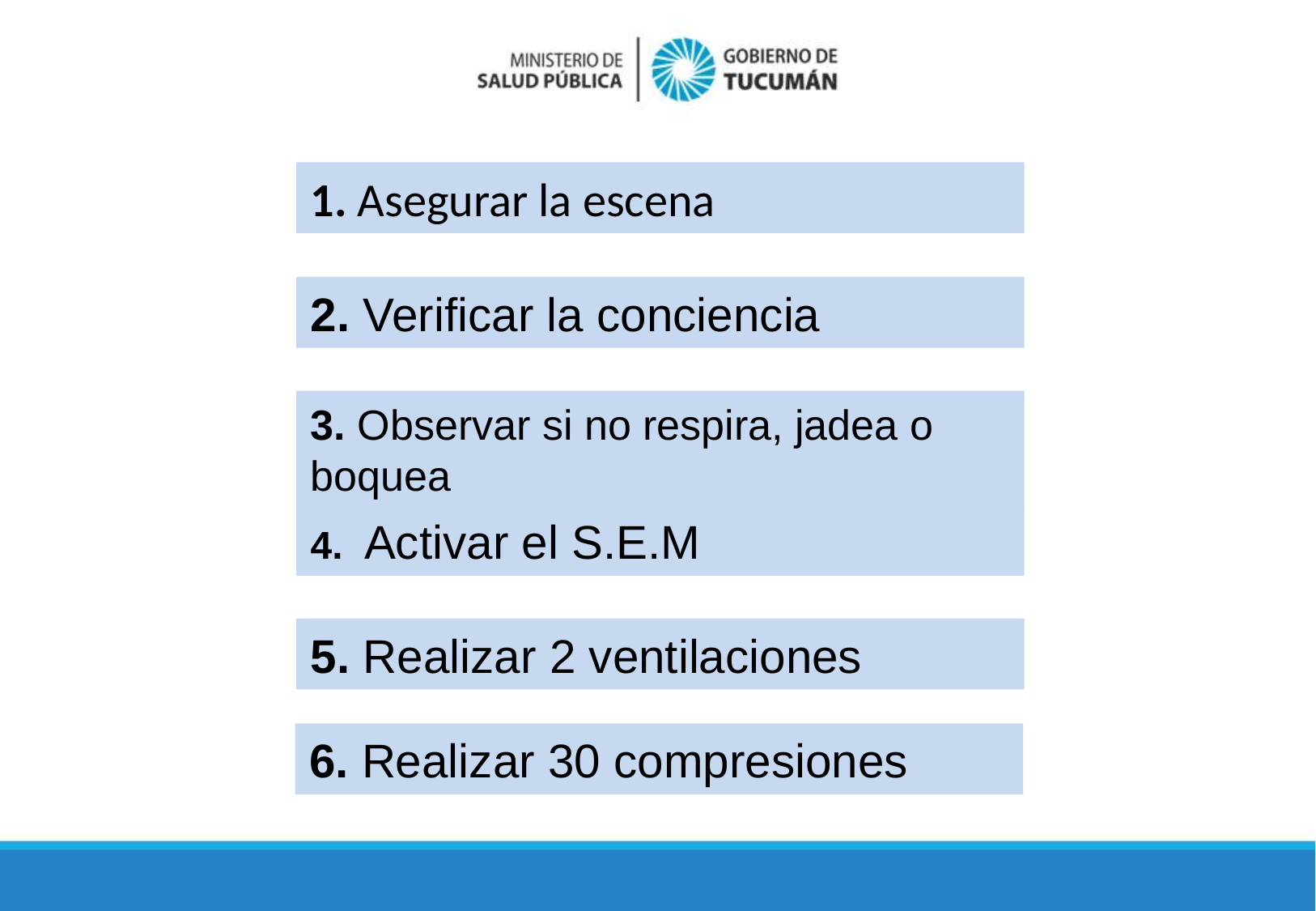

REANIMACION CARDIOPULMONAR
1. Asegurar la escena
2. Verificar la conciencia
3. Observar si no respira, jadea o boquea
4.  Activar el S.E.M
5. Realizar 2 ventilaciones
6. Realizar 30 compresiones